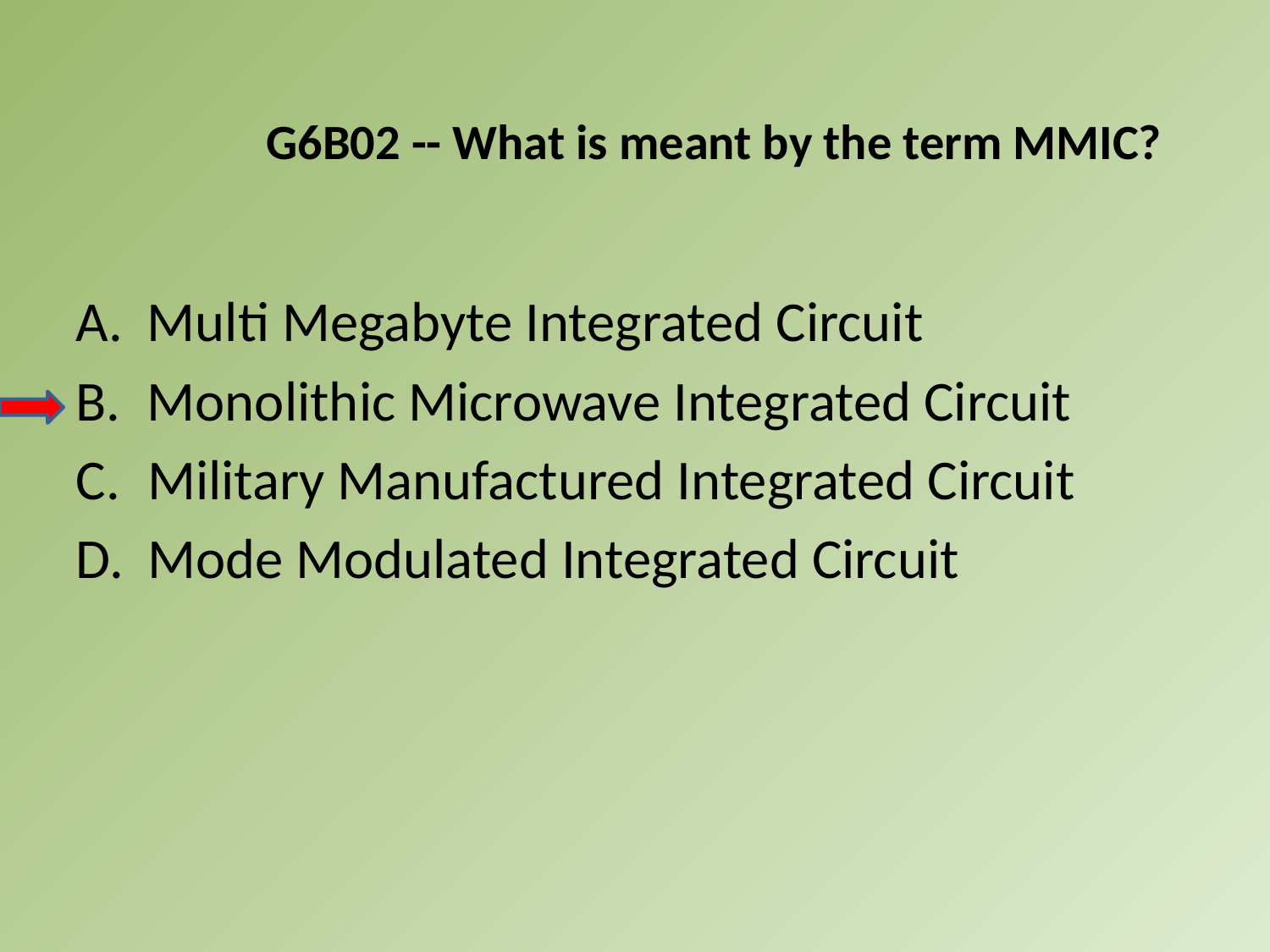

G6B02 -- What is meant by the term MMIC?
A.	Multi Megabyte Integrated Circuit
B.	Monolithic Microwave Integrated Circuit
Military Manufactured Integrated Circuit
Mode Modulated Integrated Circuit